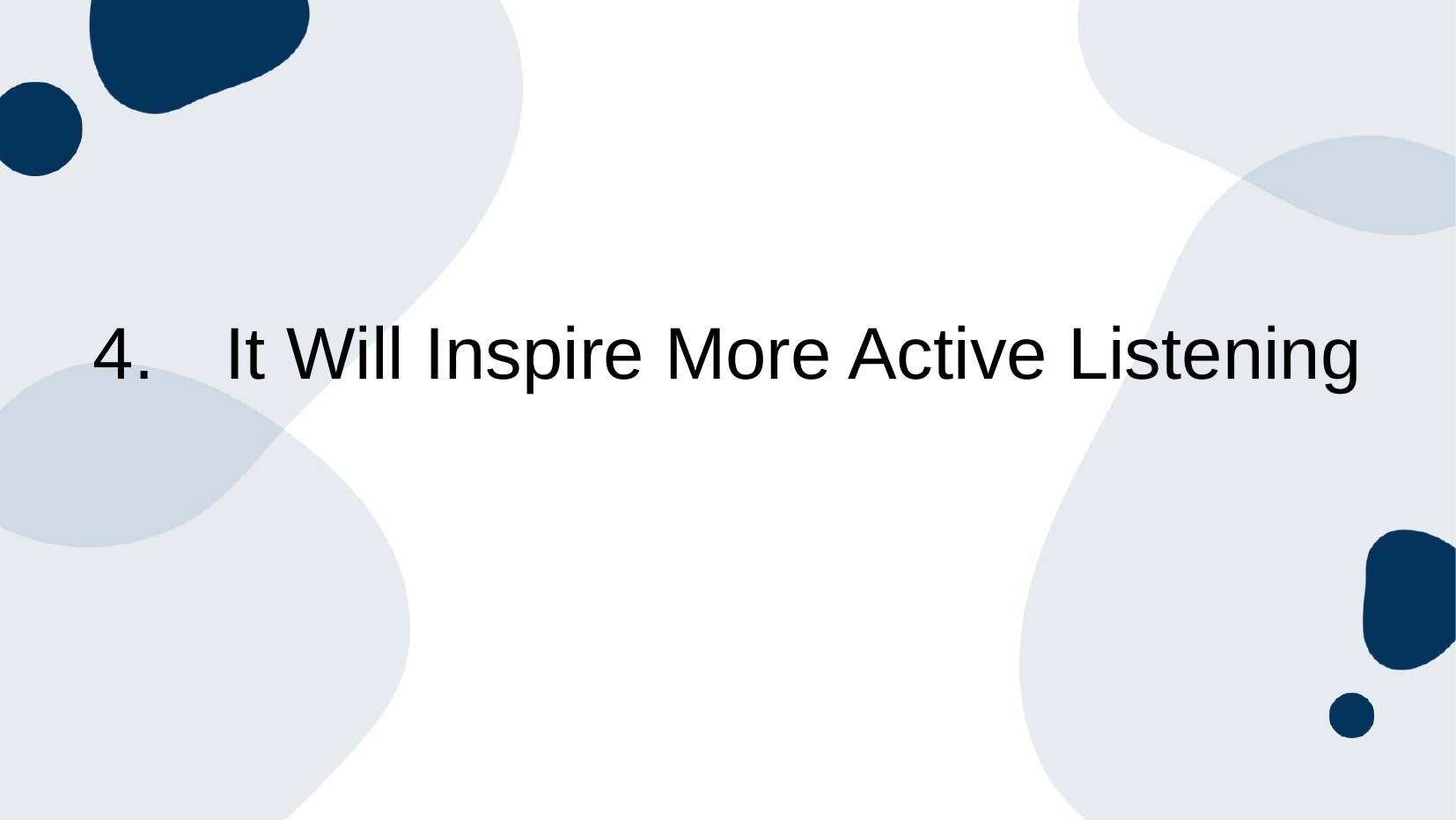

# 4.	It Will Inspire More Active Listening